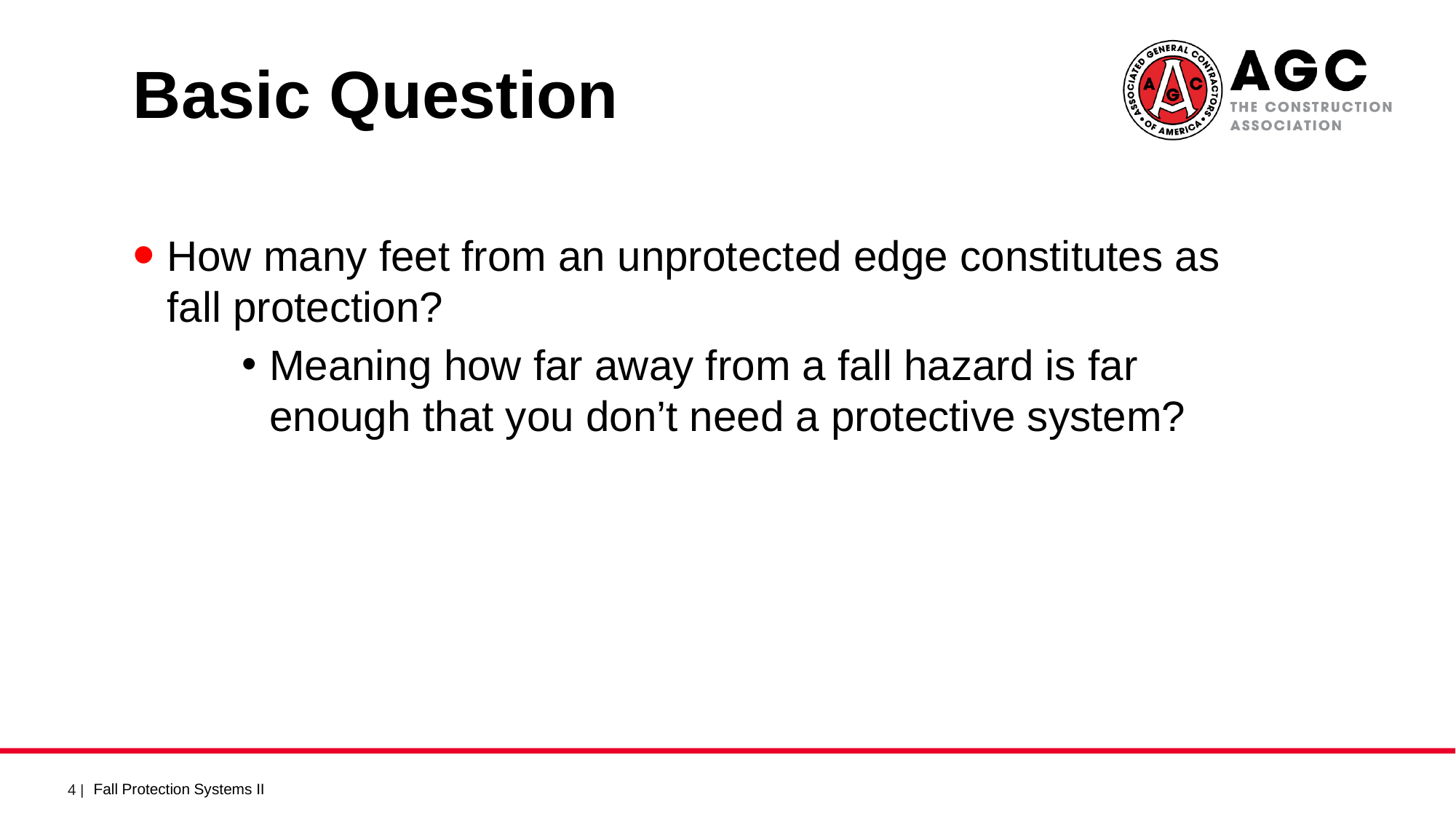

Basic Question 1
How many feet from an unprotected edge constitutes as fall protection?
Meaning how far away from a fall hazard is far enough that you don’t need a protective system?

Fall Protection Systems II